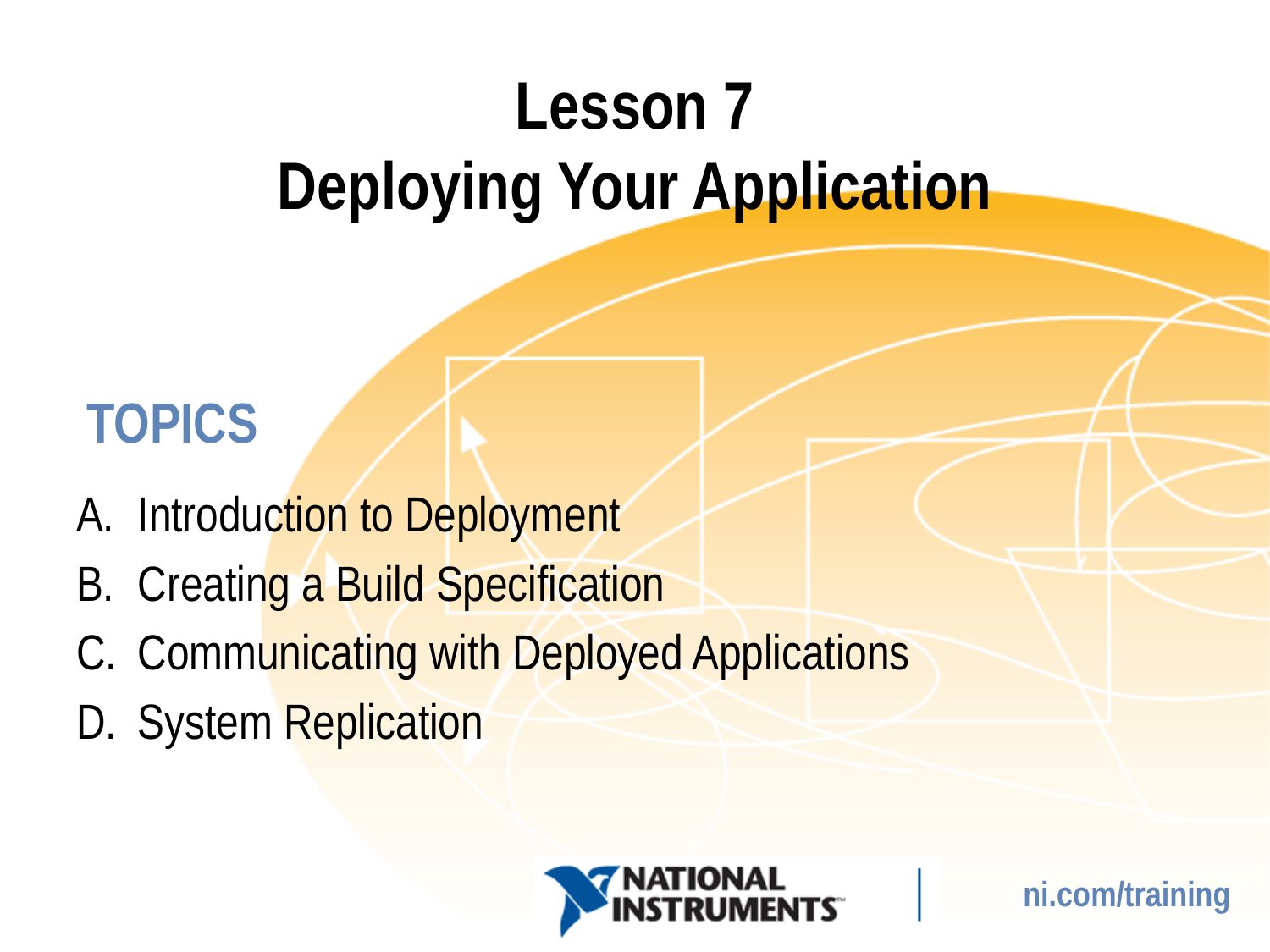

# Lesson 7 Deploying Your Application
Introduction to Deployment
Creating a Build Specification
Communicating with Deployed Applications
System Replication